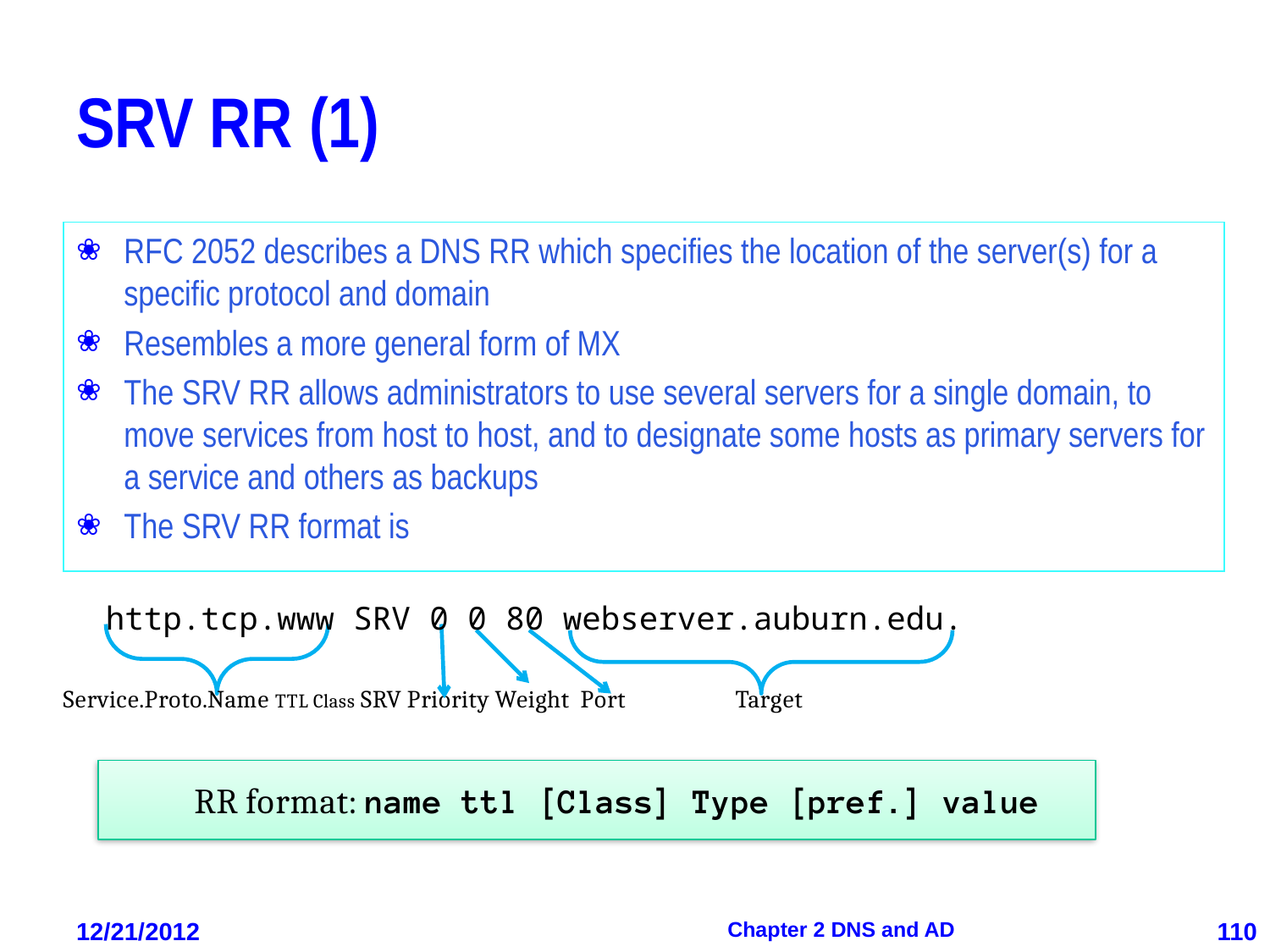

# SRV RR (1)
RFC 2052 describes a DNS RR which specifies the location of the server(s) for a specific protocol and domain
Resembles a more general form of MX
The SRV RR allows administrators to use several servers for a single domain, to move services from host to host, and to designate some hosts as primary servers for a service and others as backups
The SRV RR format is

 http.tcp.www SRV 0 0 80 webserver.auburn.edu.
Service.Proto.Name TTL Class SRV Priority Weight  Port                    Target

RR format: name ttl [Class] Type [pref.] value
12/21/2012
Chapter 2 DNS and AD
110